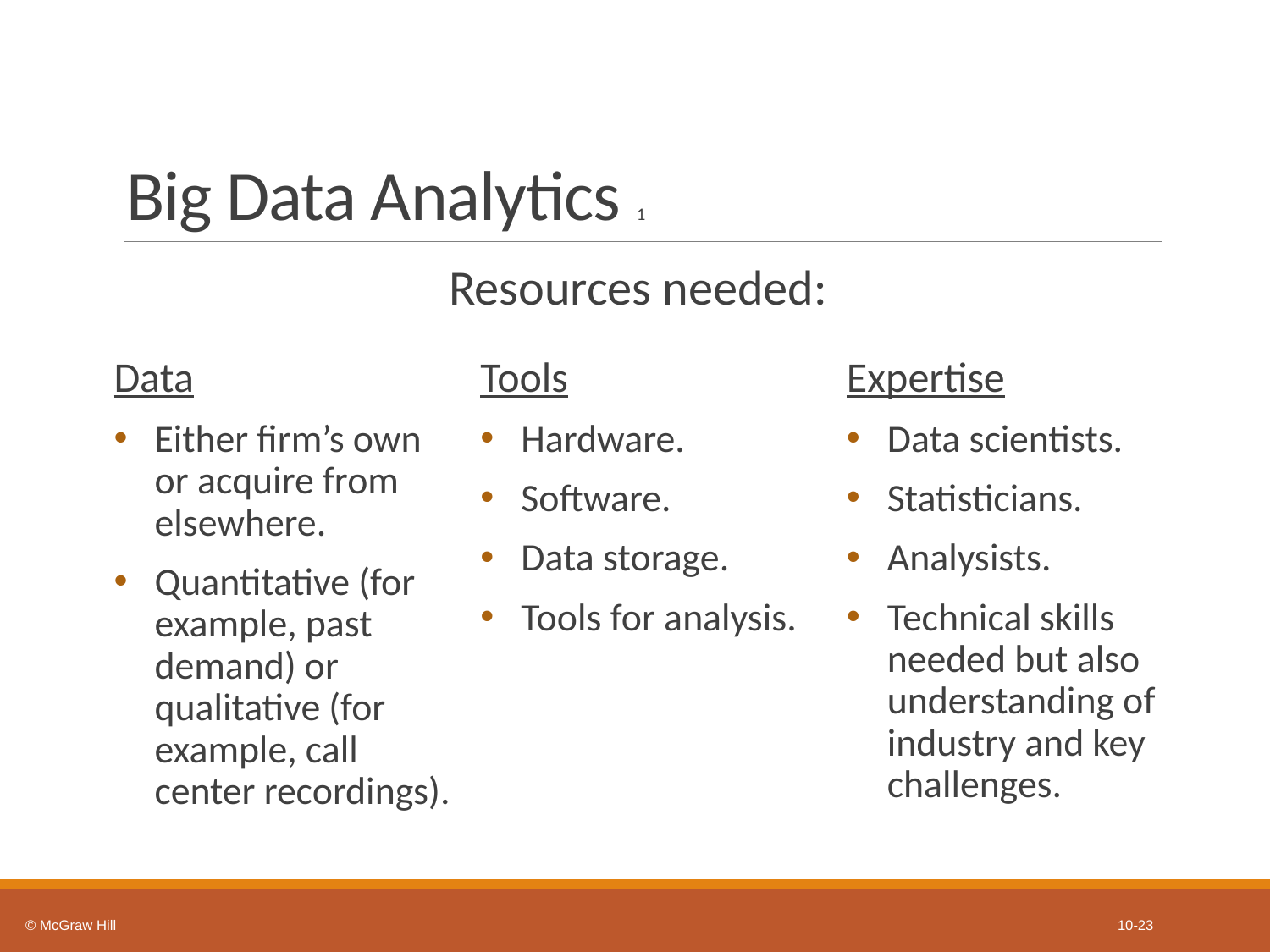

# Big Data Analytics 1
Resources needed:
Data
Either firm’s own or acquire from elsewhere.
Quantitative (for example, past demand) or qualitative (for example, call center recordings).
Tools
Hardware.
Software.
Data storage.
Tools for analysis.
Expertise
Data scientists.
Statisticians.
Analysists.
Technical skills needed but also understanding of industry and key challenges.